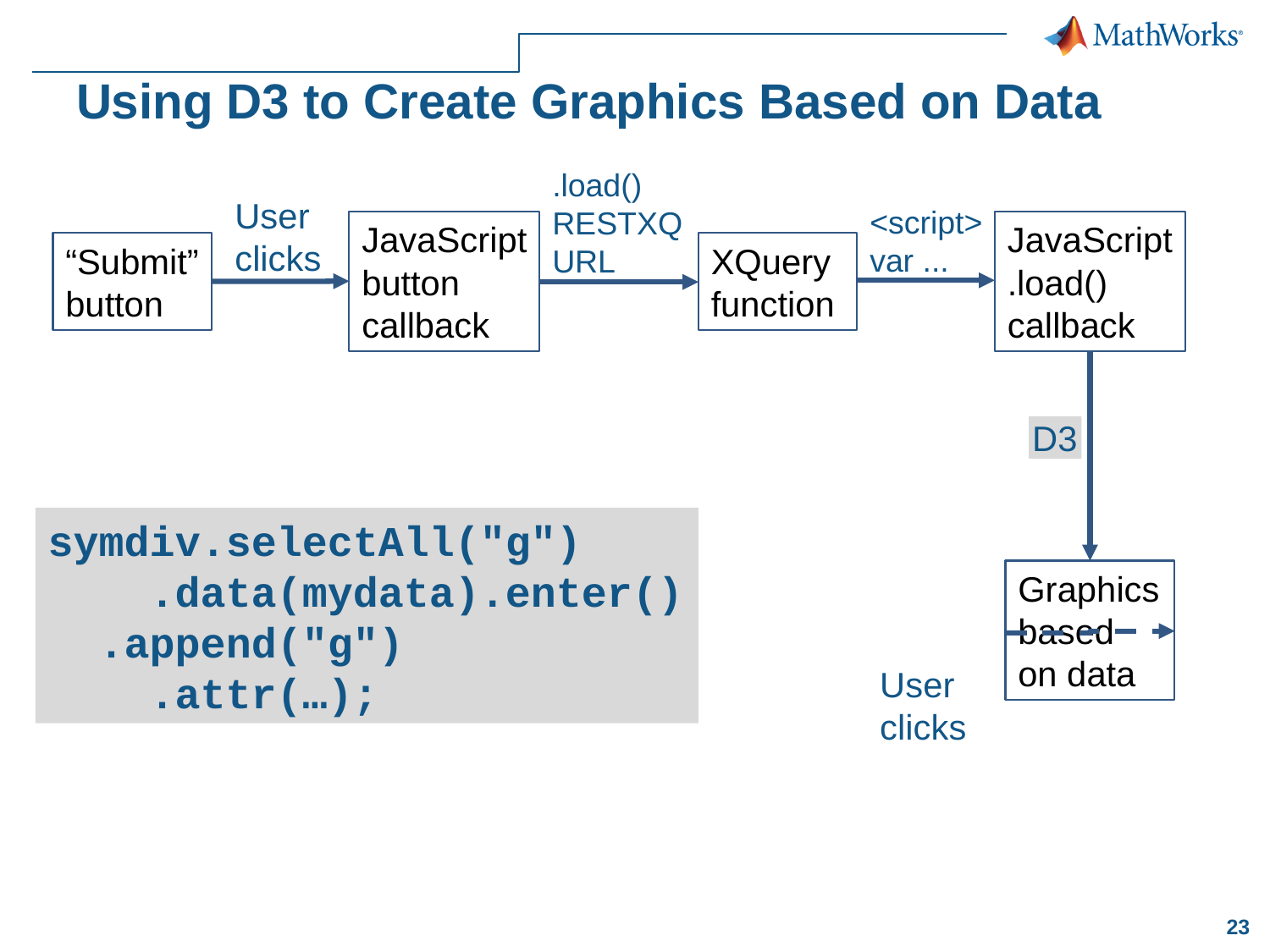

# Using D3 to Create Graphics Based on Data
.load() RESTXQ URL
User clicks
<script>
var ...
JavaScript button callback
JavaScript .load() callback
“Submit” button
XQuery function
D3

symdiv.selectAll("g")
    .data(mydata).enter()
  .append("g")
    .attr(…);
Graphics based on data
User clicks